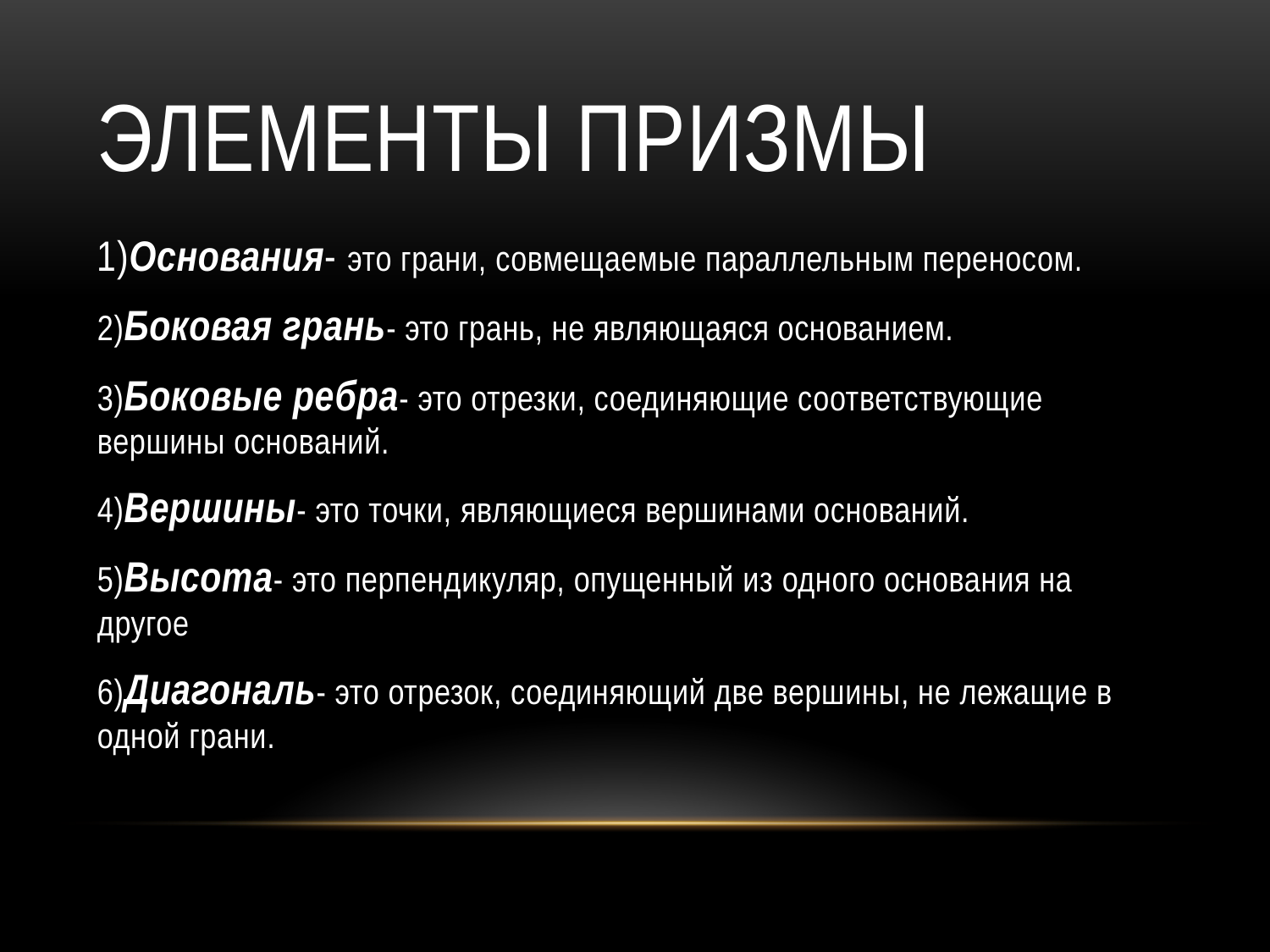

# Элементы призмы
1)Основания- это грани, совмещаемые параллельным переносом.
2)Боковая грань- это грань, не являющаяся основанием.
3)Боковые ребра- это отрезки, соединяющие соответствующие вершины оснований.
4)Вершины- это точки, являющиеся вершинами оснований.
5)Высота- это перпендикуляр, опущенный из одного основания на другое
6)Диагональ- это отрезок, соединяющий две вершины, не лежащие в одной грани.